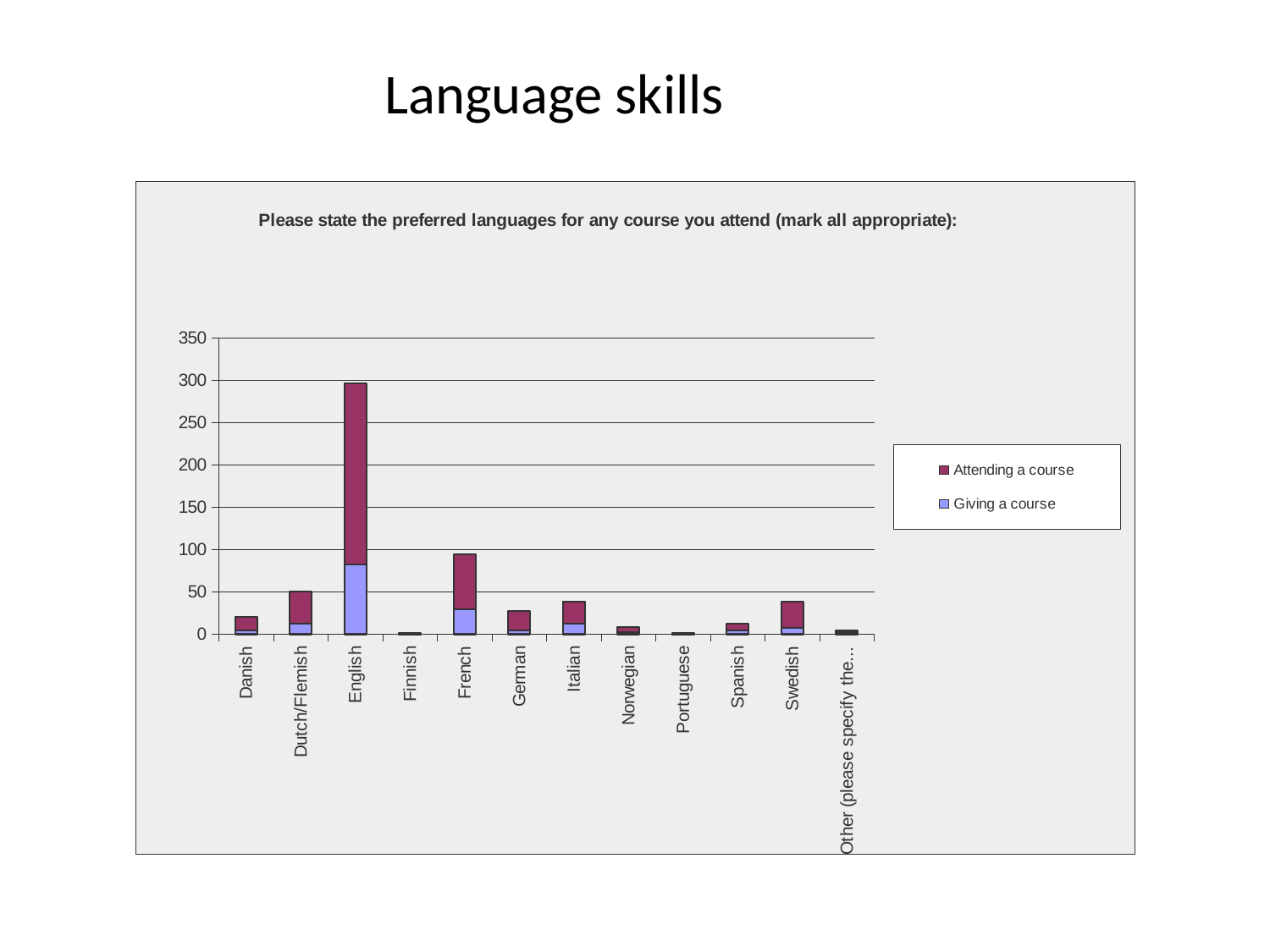

Language skills

### Chart: Please state the preferred languages for any course you attend (mark all appropriate):

| Category |  |  |
|---|---|---|
| Danish | 4.0 | 16.0 |
| Dutch/Flemish | 12.0 | 38.0 |
| English | 82.0 | 214.0 |
| Finnish | 0.0 | 1.0 |
| French | 29.0 | 65.0 |
| German | 4.0 | 23.0 |
| Italian | 12.0 | 26.0 |
| Norwegian | 2.0 | 6.0 |
| Portuguese | 0.0 | 1.0 |
| Spanish | 4.0 | 8.0 |
| Swedish | 7.0 | 31.0 |
| Other (please specify the language in the text box below) | 2.0 | 2.0 |